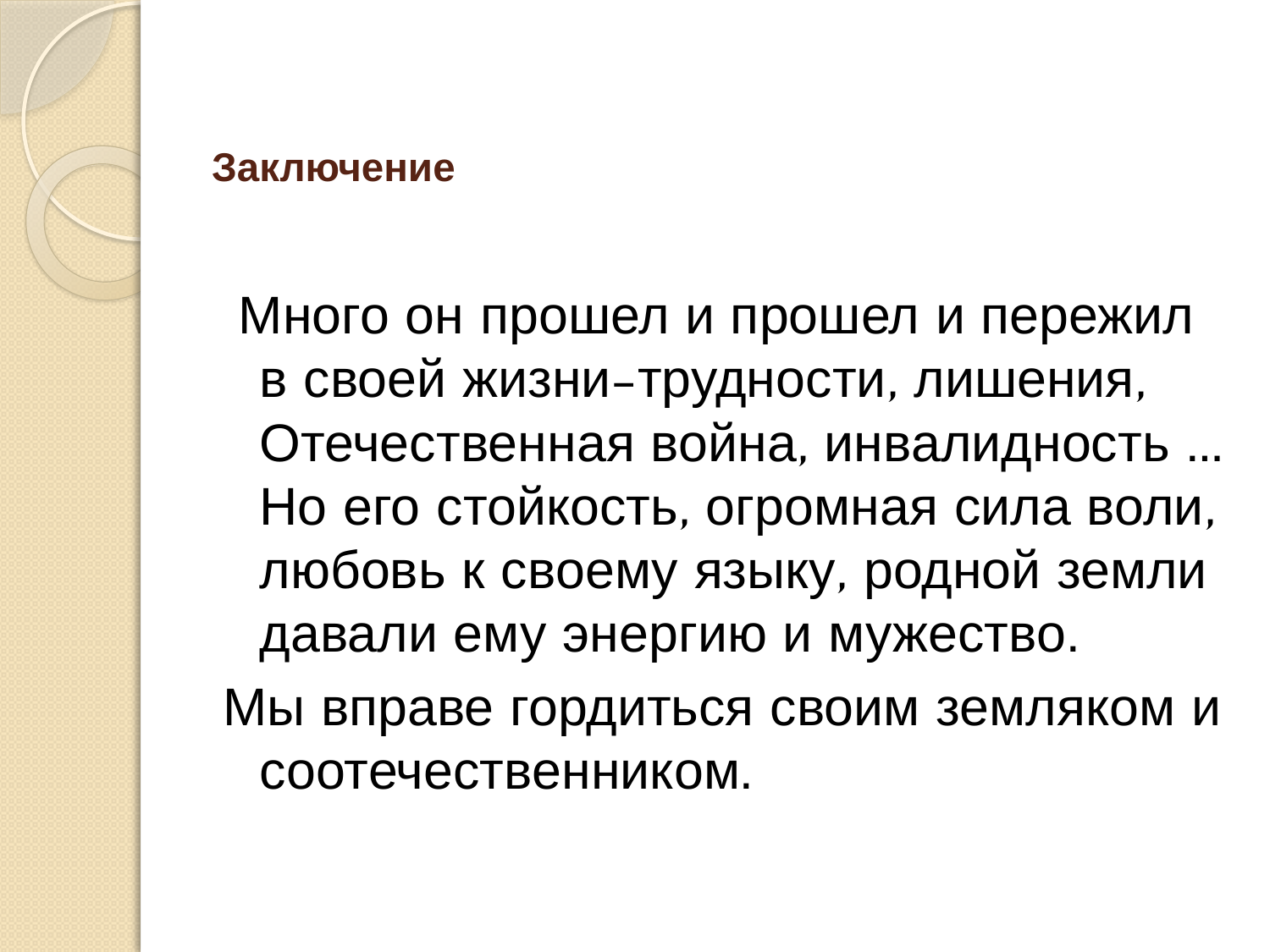

# Заключение

 Много он прошел и прошел и пережил в своей жизни–трудности, лишения, Отечественная война, инвалидность …Но его стойкость, огромная сила воли, любовь к своему языку, родной земли давали ему энергию и мужество.
Мы вправе гордиться своим земляком и соотечественником.